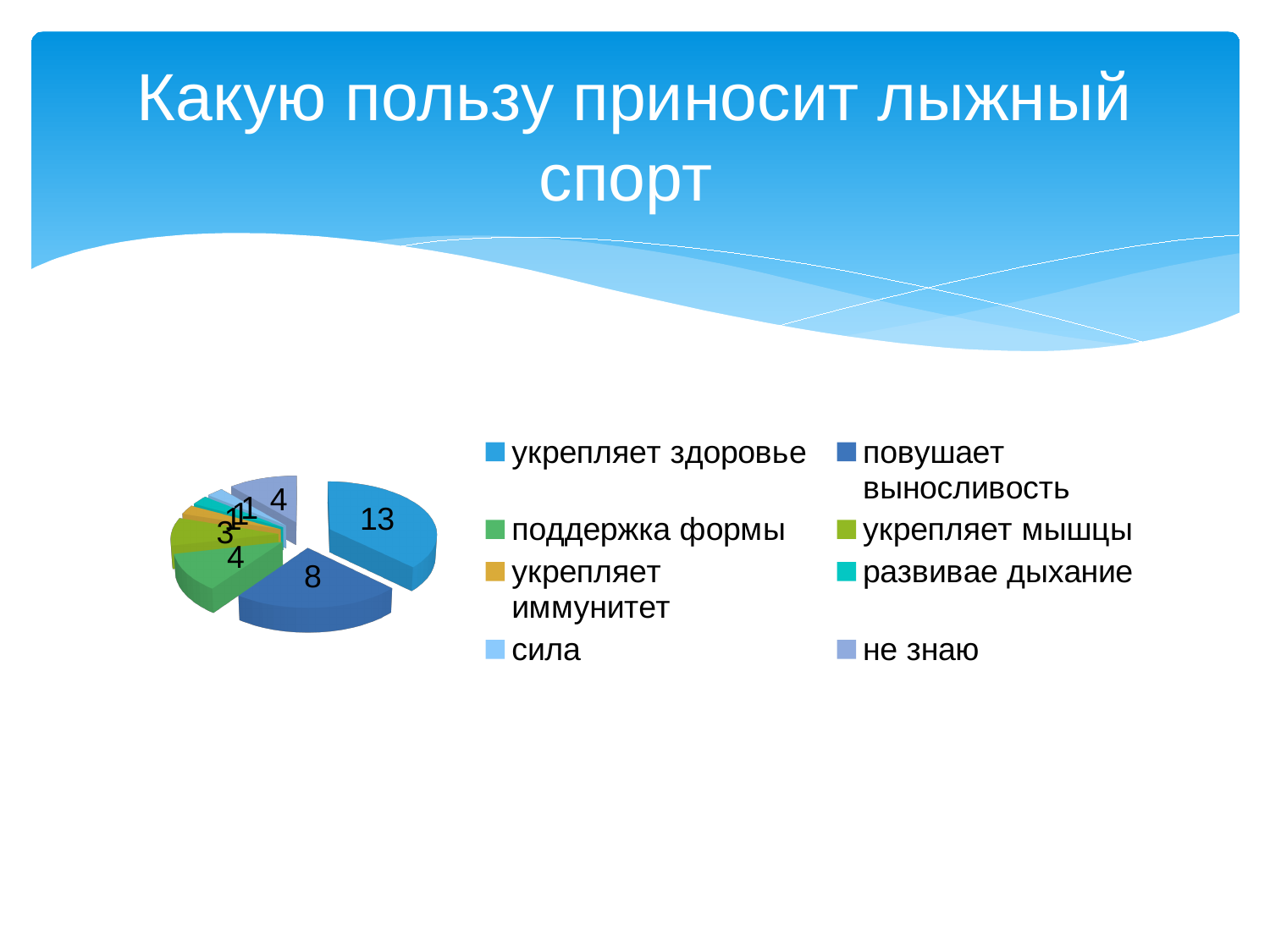

# Какую пользу приносит лыжный спорт

[unsupported chart]